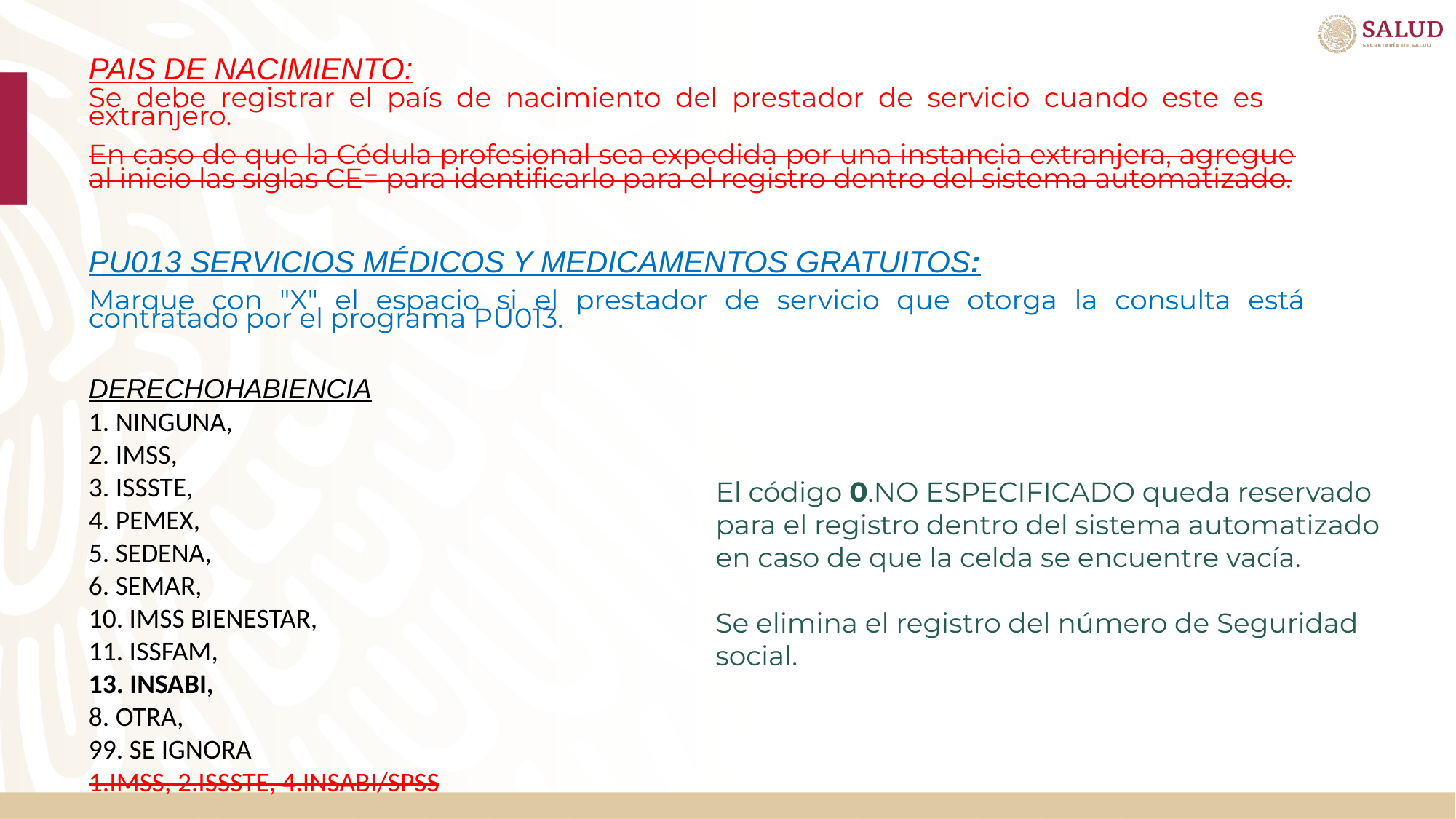

PAIS DE NACIMIENTO:
Se debe registrar el país de nacimiento del prestador de servicio cuando este es extranjero.
En caso de que la Cédula profesional sea expedida por una instancia extranjera, agregue al inicio las siglas CE= para identificarlo para el registro dentro del sistema automatizado.
PU013 SERVICIOS MÉDICOS Y MEDICAMENTOS GRATUITOS:
Marque con "X" el espacio si el prestador de servicio que otorga la consulta está contratado por el programa PU013.
DERECHOHABIENCIA
1. NINGUNA,
2. IMSS,
3. ISSSTE,
4. PEMEX,
5. SEDENA,
6. SEMAR,
10. IMSS BIENESTAR,
11. ISSFAM,
13. INSABI,
8. OTRA,
99. SE IGNORA
1.IMSS, 2.ISSSTE, 4.INSABI/SPSS
El código 0.NO ESPECIFICADO queda reservado para el registro dentro del sistema automatizado en caso de que la celda se encuentre vacía.

Se elimina el registro del número de Seguridad social.